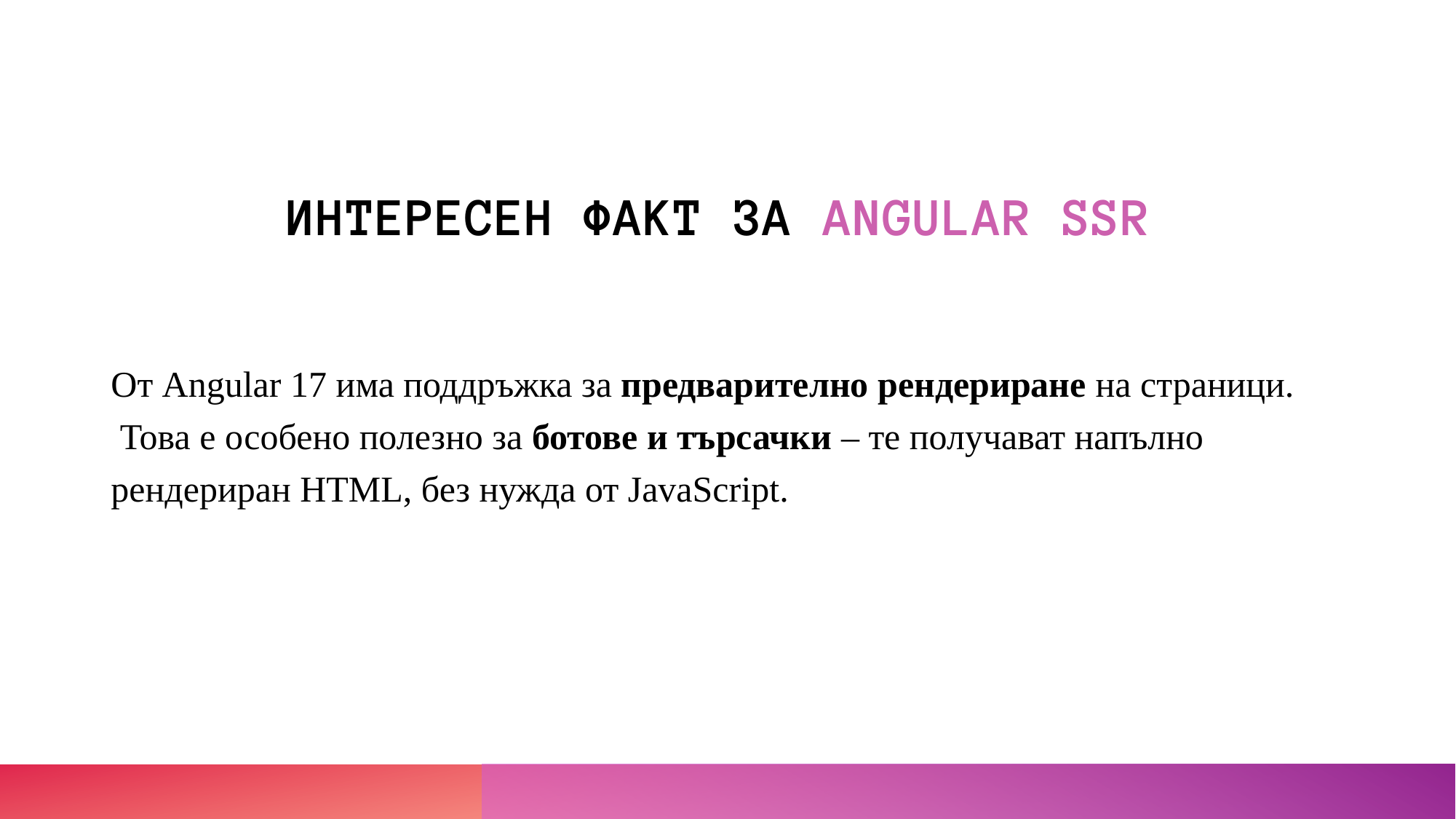

# ИНТЕРЕСЕН ФАКТ ЗА ANGULAR SSR
От Angular 17 има поддръжка за предварително рендериране на страници.
 Това е особено полезно за ботове и търсачки – те получават напълно рендериран HTML, без нужда от JavaScript.